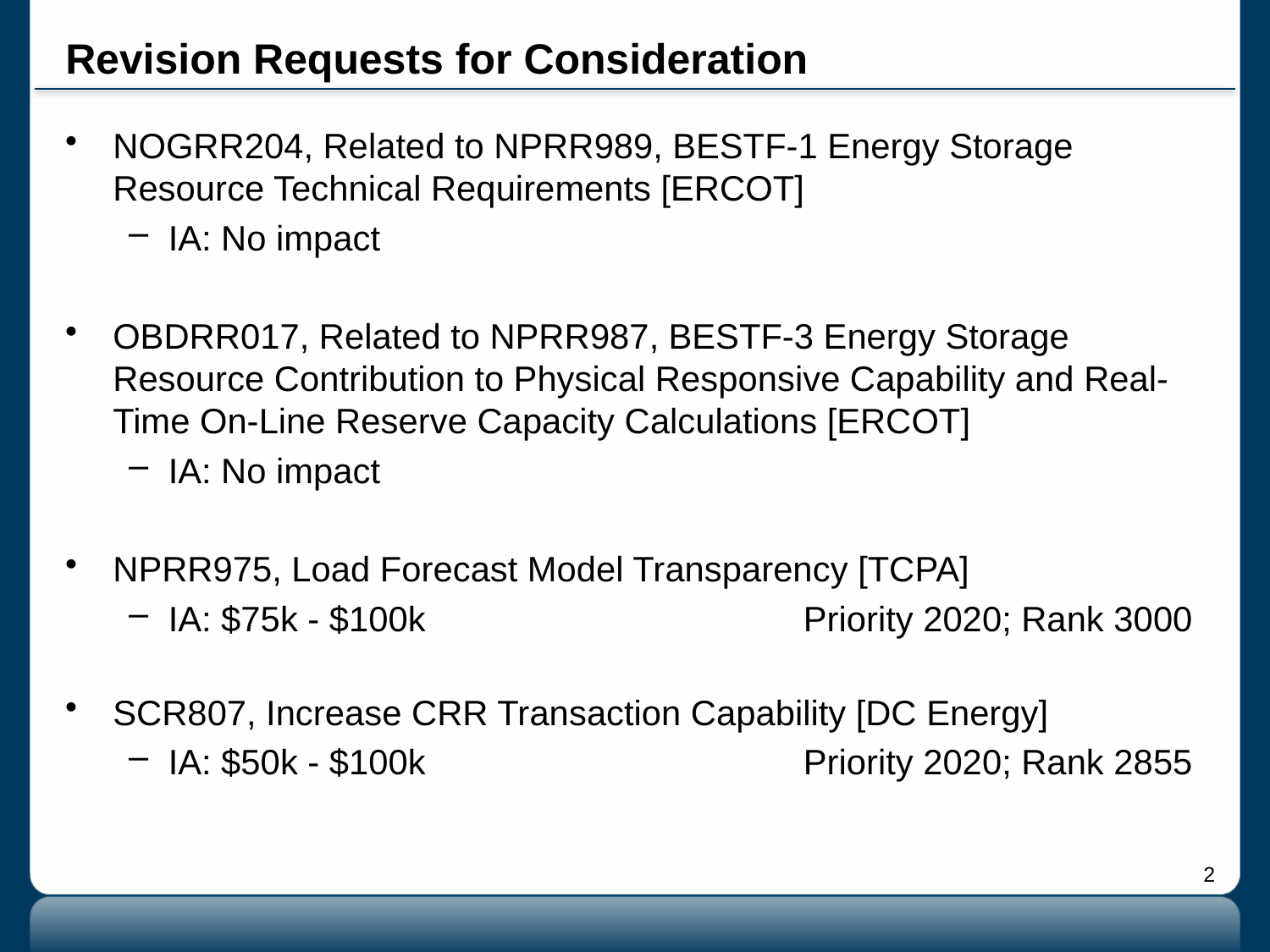

# Revision Requests for Consideration
NOGRR204, Related to NPRR989, BESTF-1 Energy Storage Resource Technical Requirements [ERCOT]
IA: No impact

OBDRR017, Related to NPRR987, BESTF-3 Energy Storage Resource Contribution to Physical Responsive Capability and Real-Time On-Line Reserve Capacity Calculations [ERCOT]
IA: No impact

NPRR975, Load Forecast Model Transparency [TCPA]
IA: $75k - $100k			Priority 2020; Rank 3000

SCR807, Increase CRR Transaction Capability [DC Energy]
IA: $50k - $100k			Priority 2020; Rank 2855